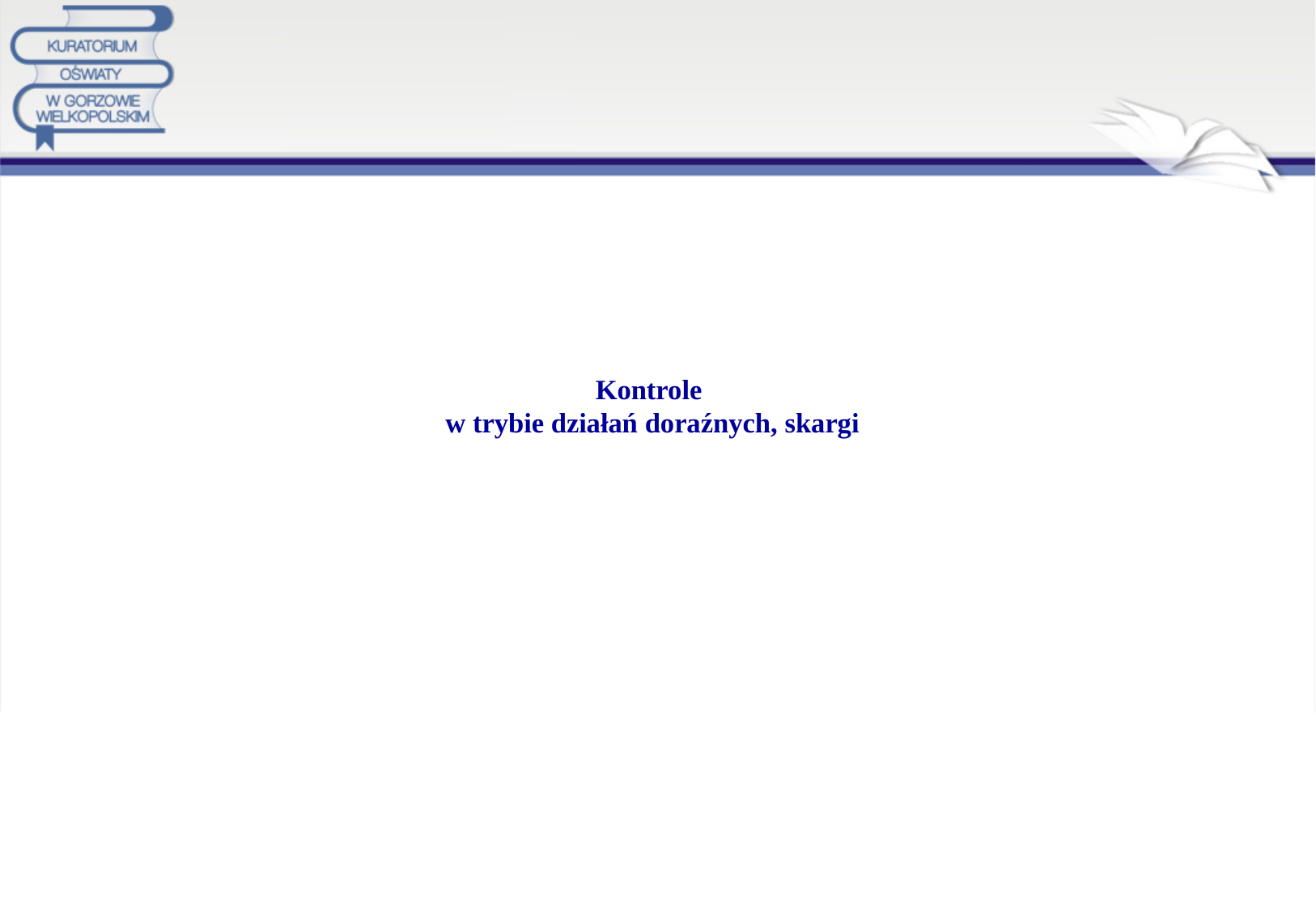

# Kontrole w trybie działań doraźnych, skargi